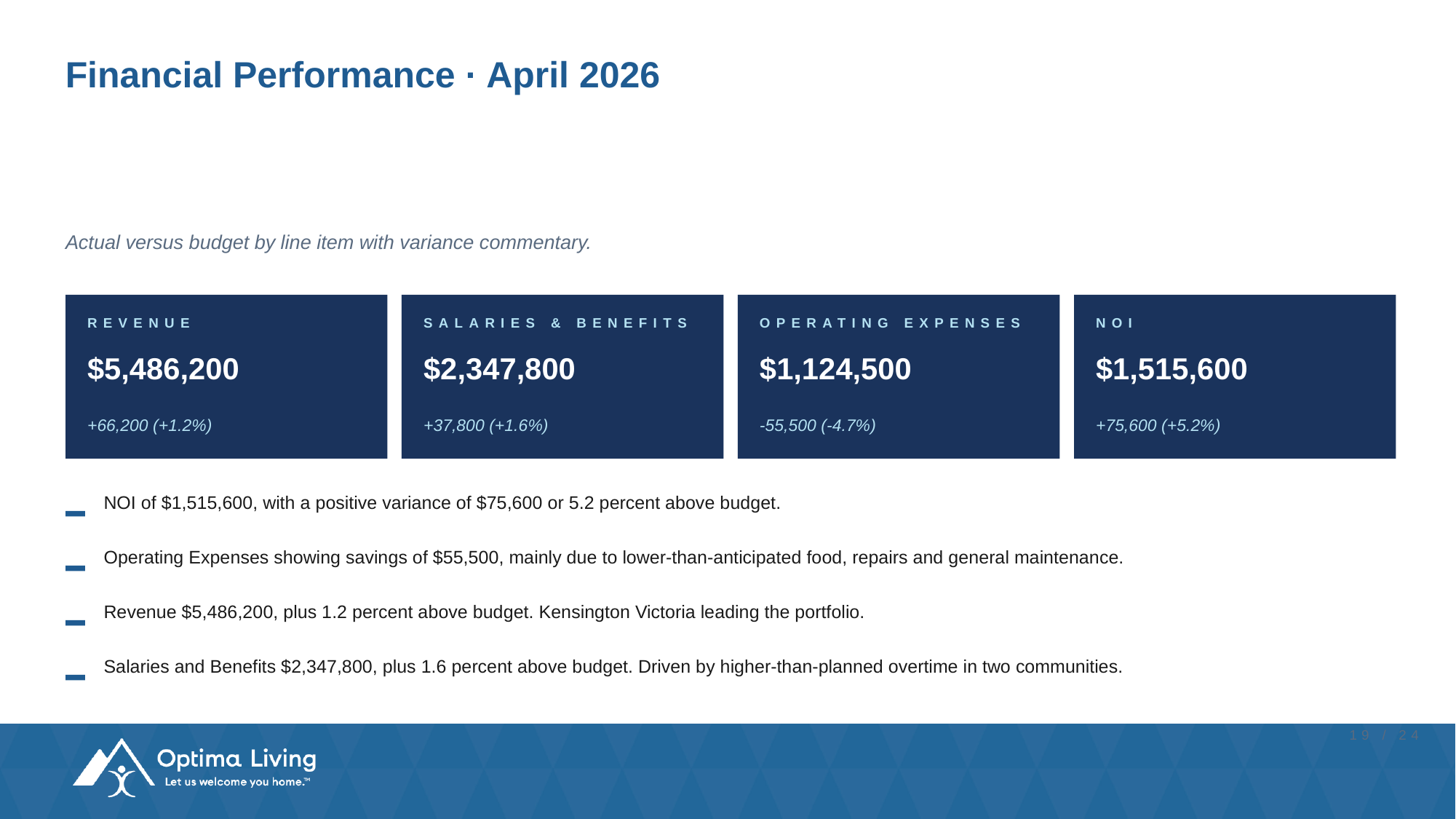

# Financial Performance · April 2026

Actual versus budget by line item with variance commentary.

REVENUE
SALARIES & BENEFITS
OPERATING EXPENSES
NOI
$5,486,200
$2,347,800
$1,124,500
$1,515,600
+66,200 (+1.2%)
+37,800 (+1.6%)
-55,500 (-4.7%)
+75,600 (+5.2%)
NOI of $1,515,600, with a positive variance of $75,600 or 5.2 percent above budget.

Operating Expenses showing savings of $55,500, mainly due to lower-than-anticipated food, repairs and general maintenance.

Revenue $5,486,200, plus 1.2 percent above budget. Kensington Victoria leading the portfolio.

Salaries and Benefits $2,347,800, plus 1.6 percent above budget. Driven by higher-than-planned overtime in two communities.

19 / 24